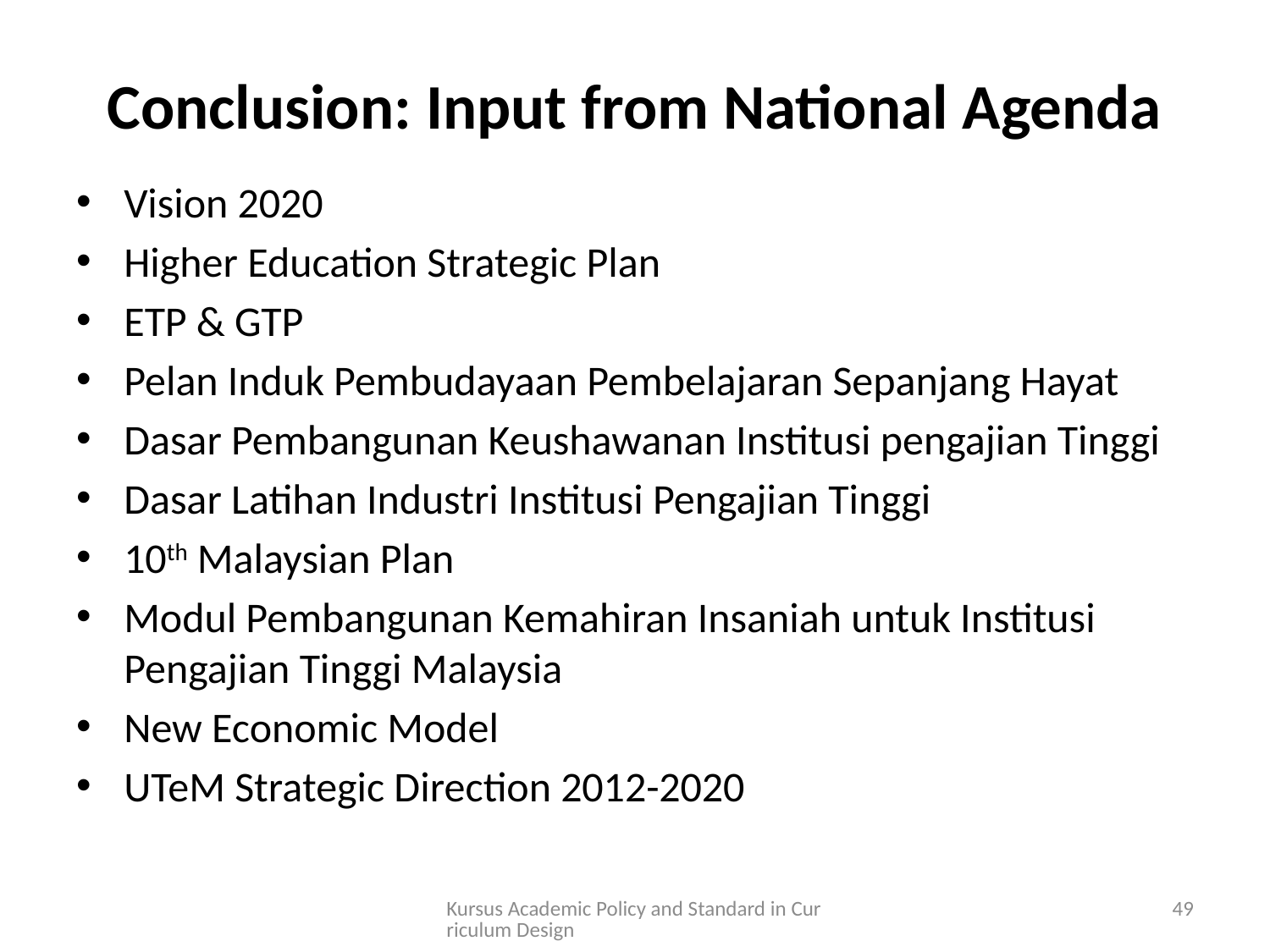

# Conclusion: Input from National Agenda
Vision 2020
Higher Education Strategic Plan
ETP & GTP
Pelan Induk Pembudayaan Pembelajaran Sepanjang Hayat
Dasar Pembangunan Keushawanan Institusi pengajian Tinggi
Dasar Latihan Industri Institusi Pengajian Tinggi
10th Malaysian Plan
Modul Pembangunan Kemahiran Insaniah untuk Institusi Pengajian Tinggi Malaysia
New Economic Model
UTeM Strategic Direction 2012-2020

Kursus Academic Policy and Standard in Curriculum Design
49